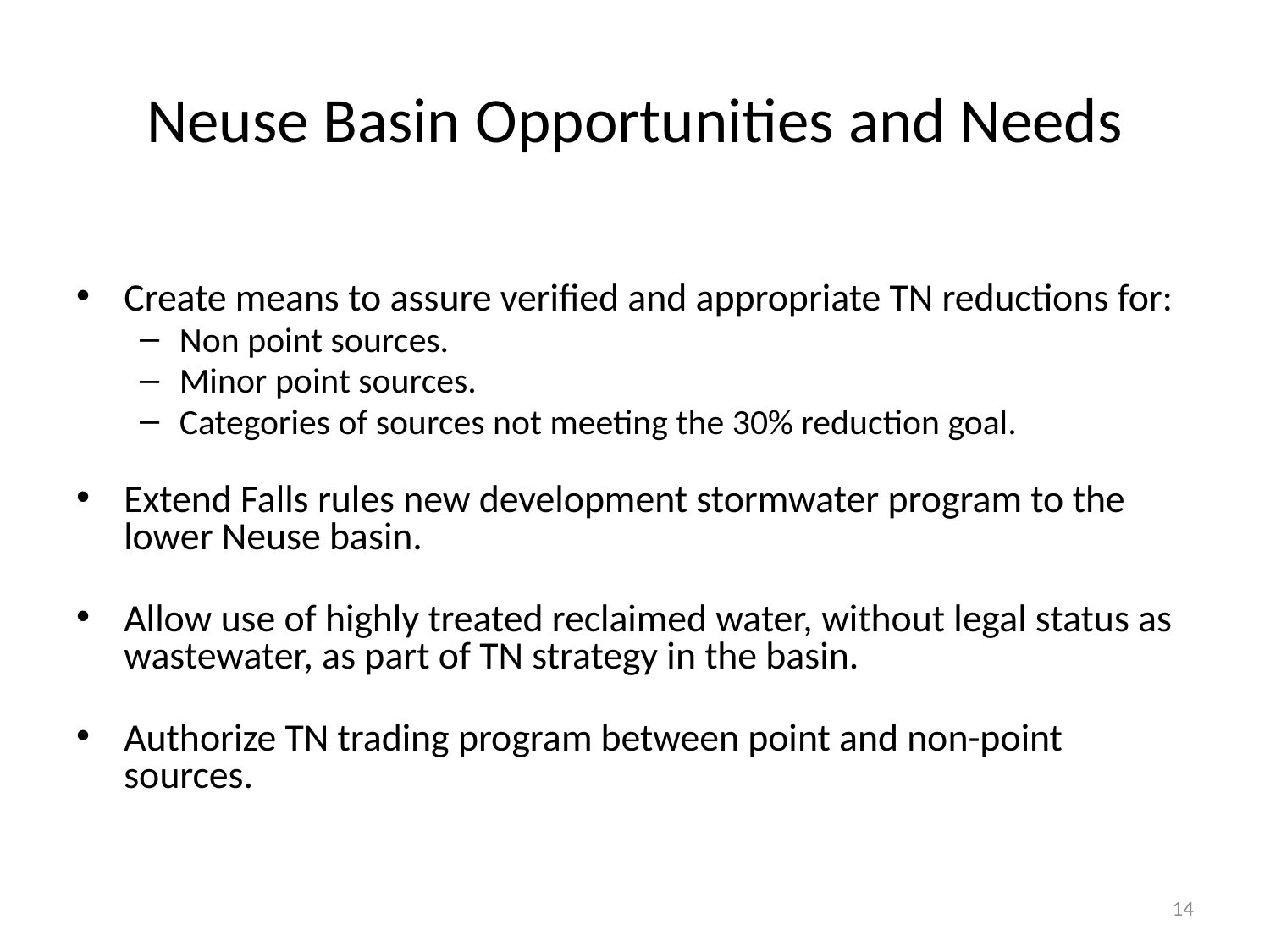

# Neuse Basin Opportunities and Needs
Create means to assure verified and appropriate TN reductions for:
Non point sources.
Minor point sources.
Categories of sources not meeting the 30% reduction goal.
Extend Falls rules new development stormwater program to the lower Neuse basin.
Allow use of highly treated reclaimed water, without legal status as wastewater, as part of TN strategy in the basin.
Authorize TN trading program between point and non-point sources.

14